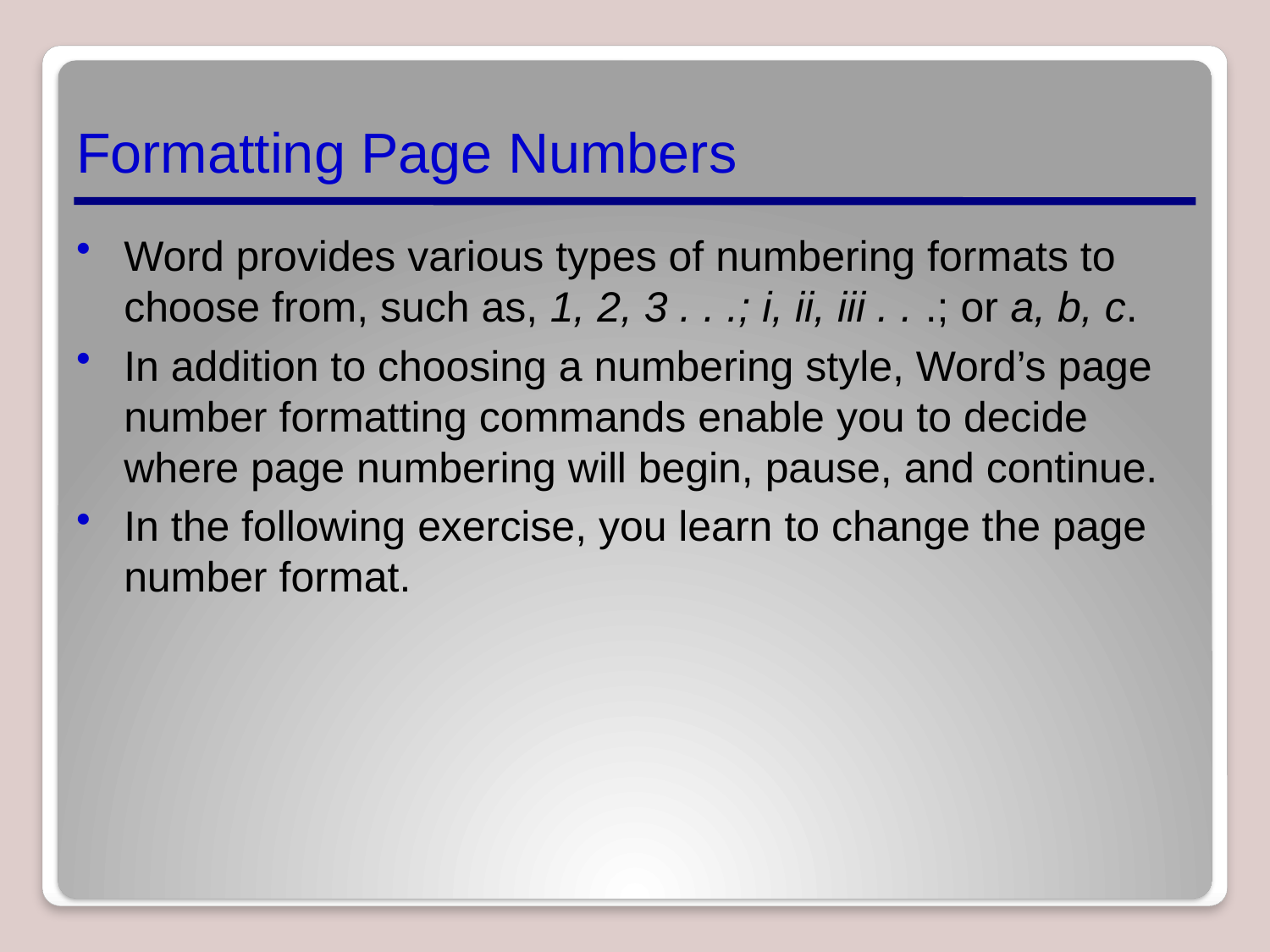

# Formatting Page Numbers
Word provides various types of numbering formats to choose from, such as, 1, 2, 3 . . .; i, ii, iii . . .; or a, b, c.
In addition to choosing a numbering style, Word’s page number formatting commands enable you to decide where page numbering will begin, pause, and continue.
In the following exercise, you learn to change the page number format.